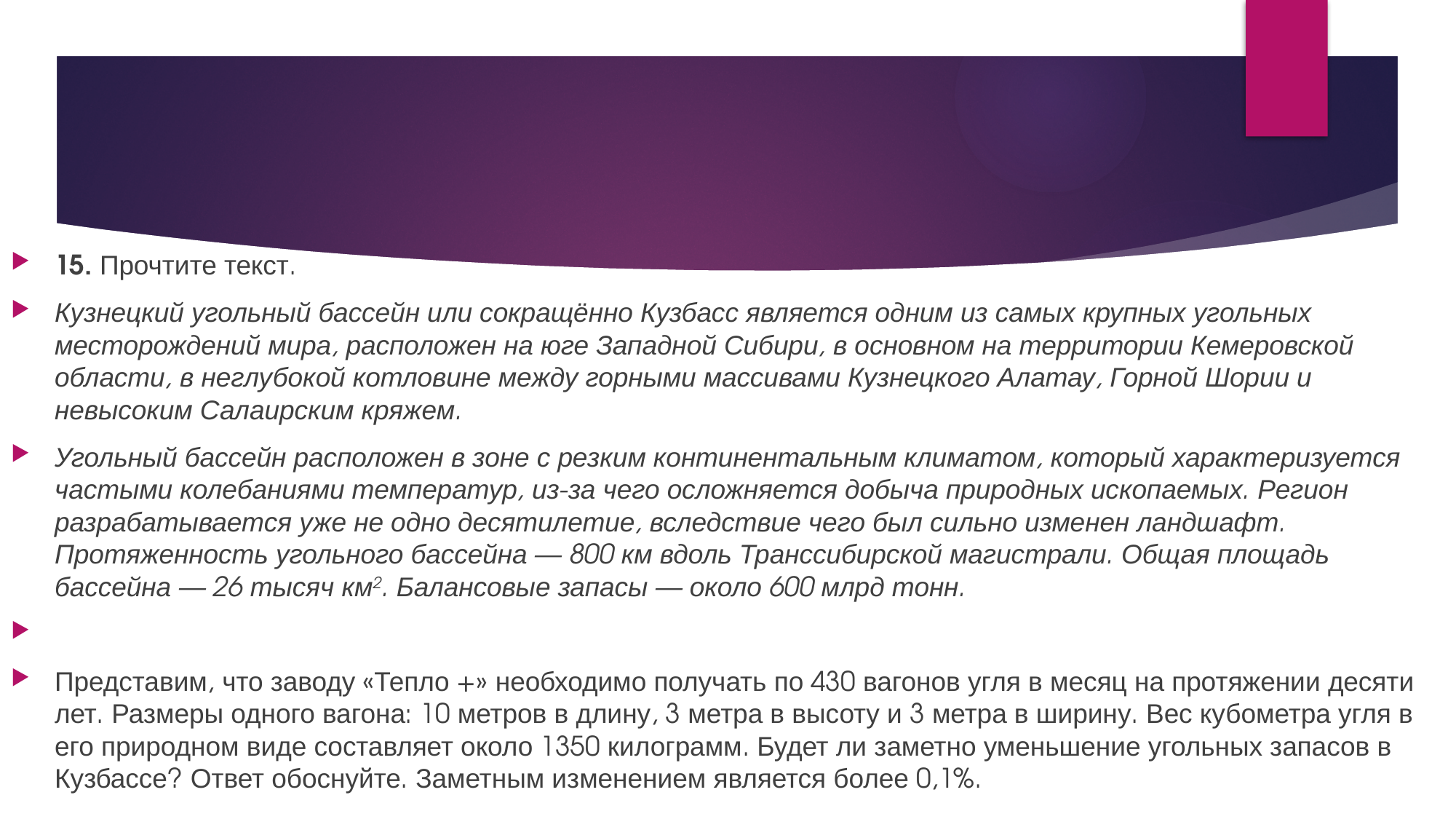

#
15. Прочтите текст.
Кузнецкий угольный бассейн или сокращённо Кузбасс является одним из самых крупных угольных месторождений мира, расположен на юге Западной Сибири, в основном на территории Кемеровской области, в неглубокой котловине между горными массивами Кузнецкого Алатау, Горной Шории и невысоким Салаирским кряжем.
Угольный бассейн расположен в зоне с резким континентальным климатом, который характеризуется частыми колебаниями температур, из-за чего осложняется добыча природных ископаемых. Регион разрабатывается уже не одно десятилетие, вследствие чего был сильно изменен ландшафт. Протяженность угольного бассейна — 800 км вдоль Транссибирской магистрали. Общая площадь бассейна — 26 тысяч км2. Балансовые запасы — около 600 млрд тонн.

Представим, что заводу «Тепло +» необходимо получать по 430 вагонов угля в месяц на протяжении десяти лет. Размеры одного вагона: 10 метров в длину, 3 метра в высоту и 3 метра в ширину. Вес кубометра угля в его природном виде составляет около 1350 килограмм. Будет ли заметно уменьшение угольных запасов в Кузбассе? Ответ обоснуйте. Заметным изменением является более 0,1%.